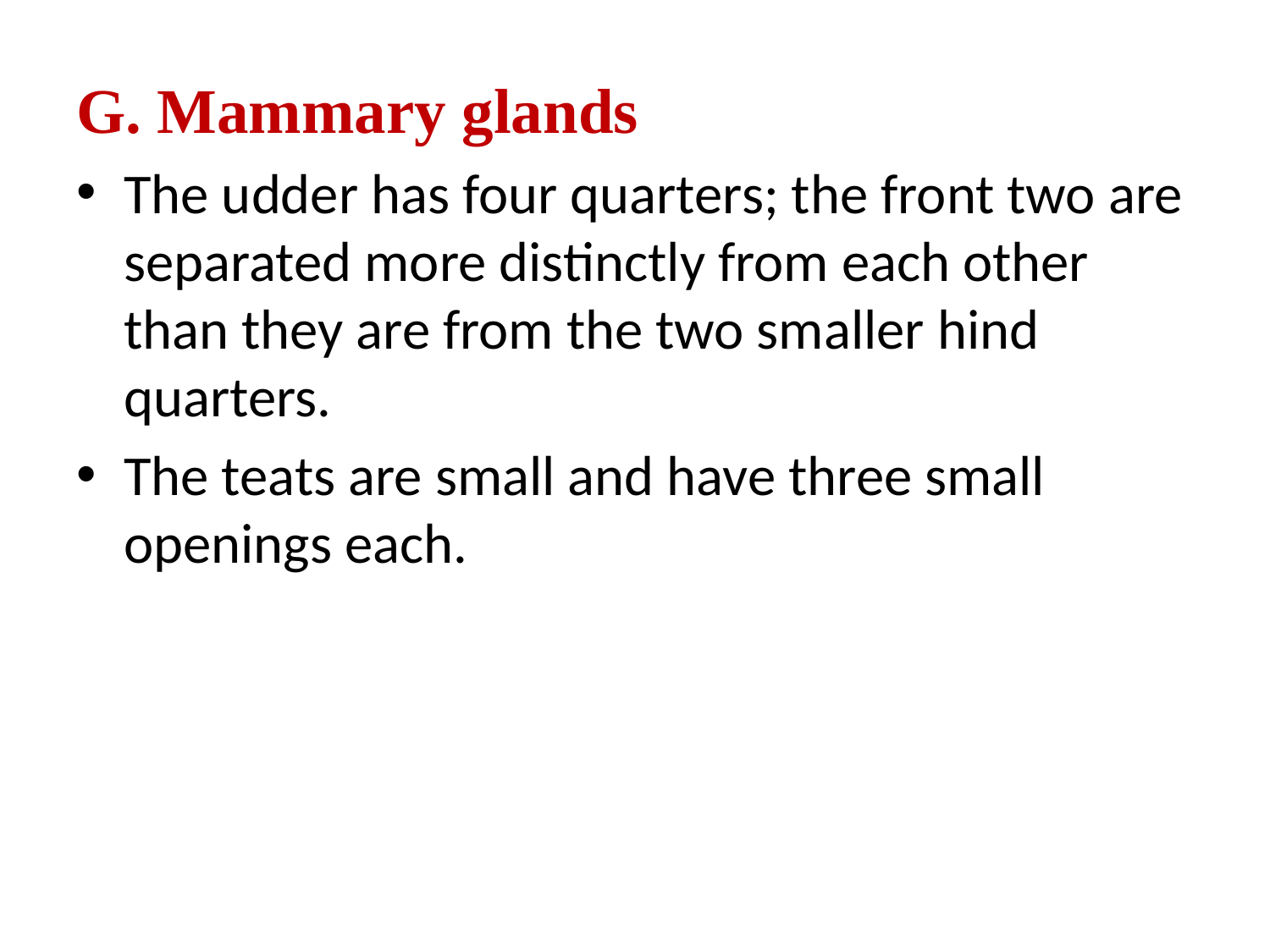

G. Mammary glands
The udder has four quarters; the front two are separated more distinctly from each other than they are from the two smaller hind quarters.
The teats are small and have three small openings each.